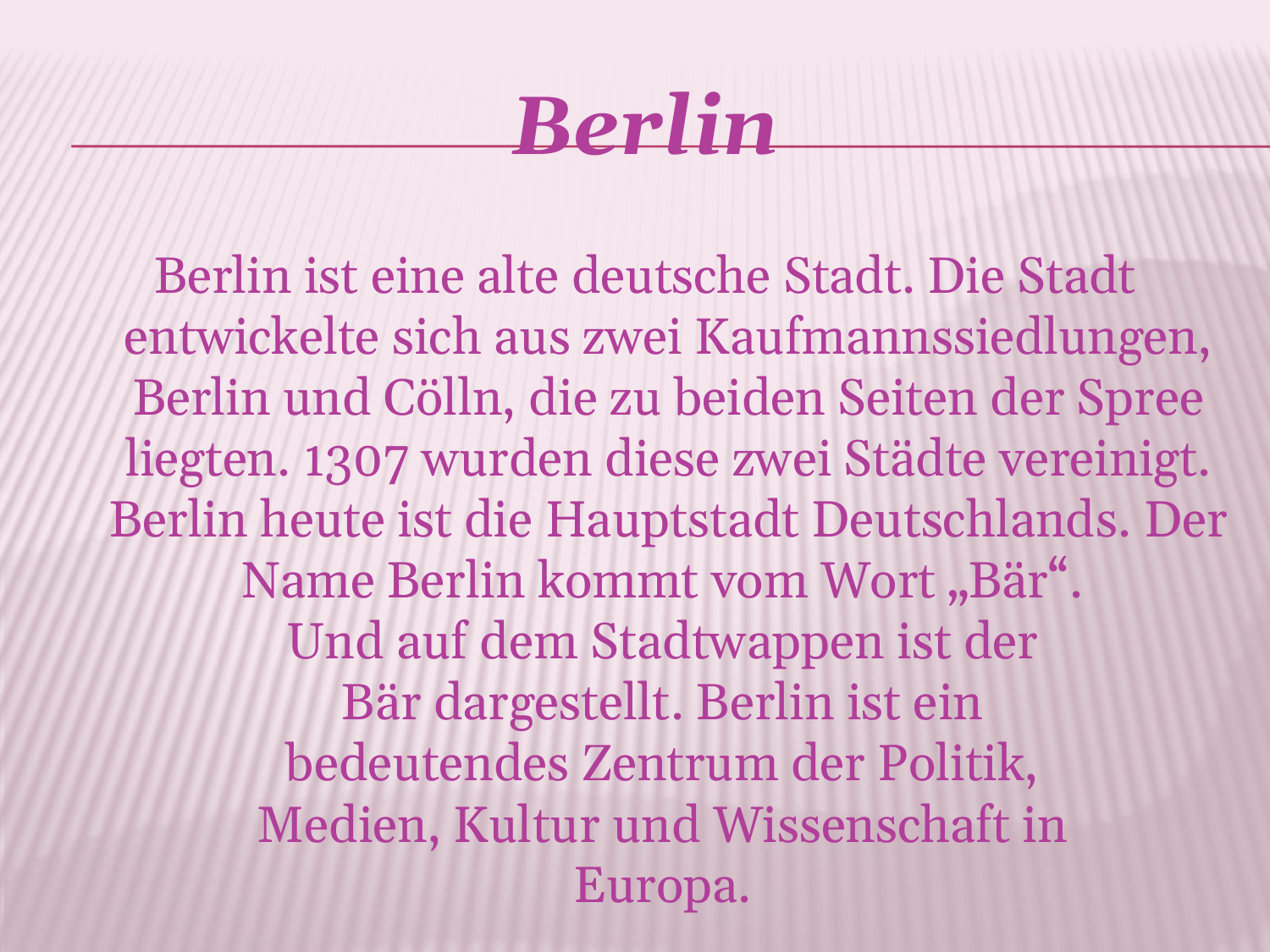

Berlin
Berlin ist eine alte deutsche Stadt. Die Stadt entwickelte sich aus zwei Kaufmannssiedlungen, Berlin und Cölln, die zu beiden Seiten der Spree liegten. 1307 wurden diese zwei Städte vereinigt. Berlin heute ist die Hauptstadt Deutschlands. Der Name Berlin kommt vom Wort „Bär“.
Und auf dem Stadtwappen ist der
Bär dargestellt. Berlin ist ein
bedeutendes Zentrum der Politik,
Medien, Kultur und Wissenschaft in
Europa.